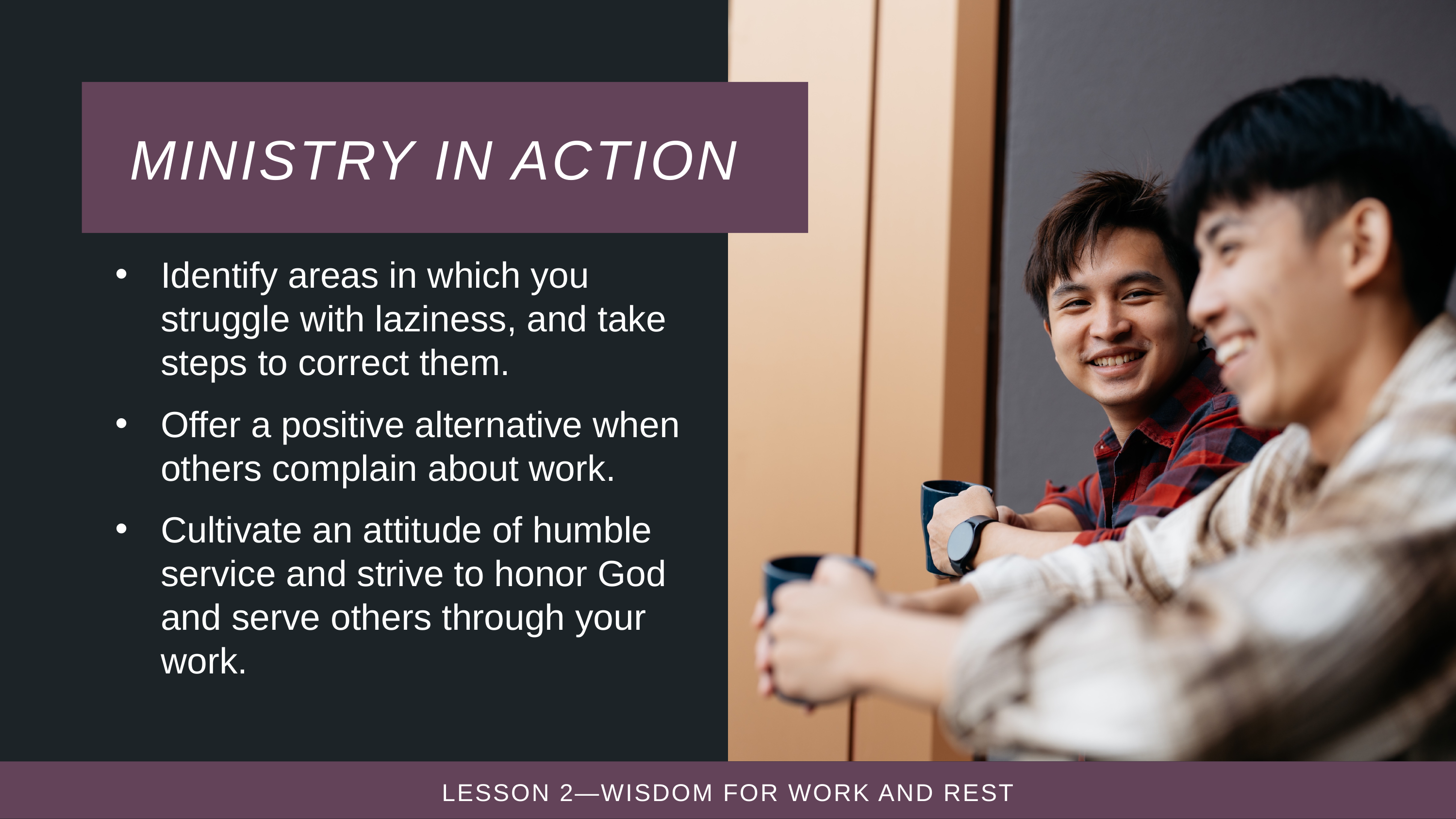

Identify areas in which you struggle with laziness, and take steps to correct them.
Offer a positive alternative when others complain about work.
Cultivate an attitude of humble service and strive to honor God and serve others through your work.